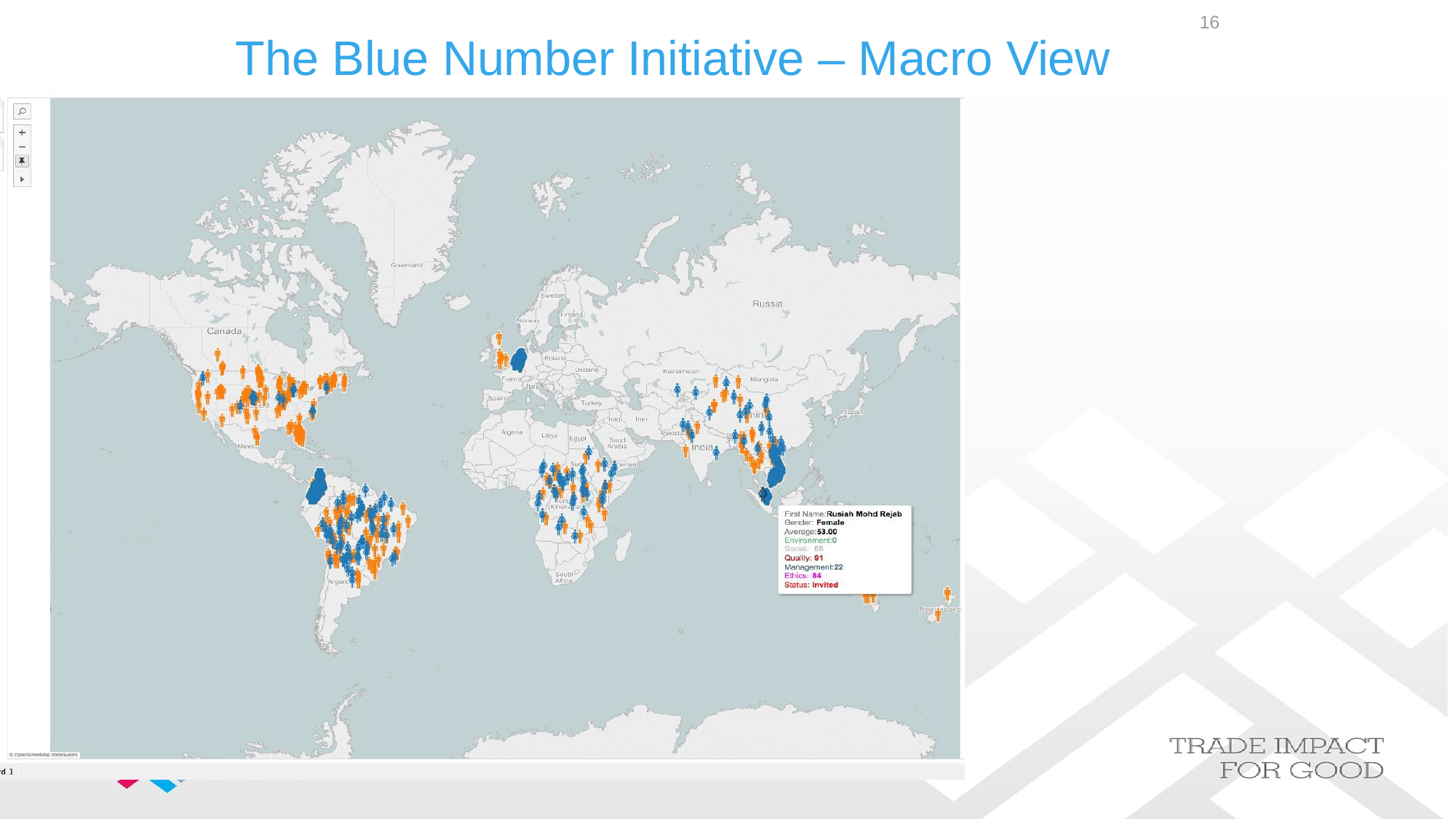

16
# The Blue Number Initiative – Macro View